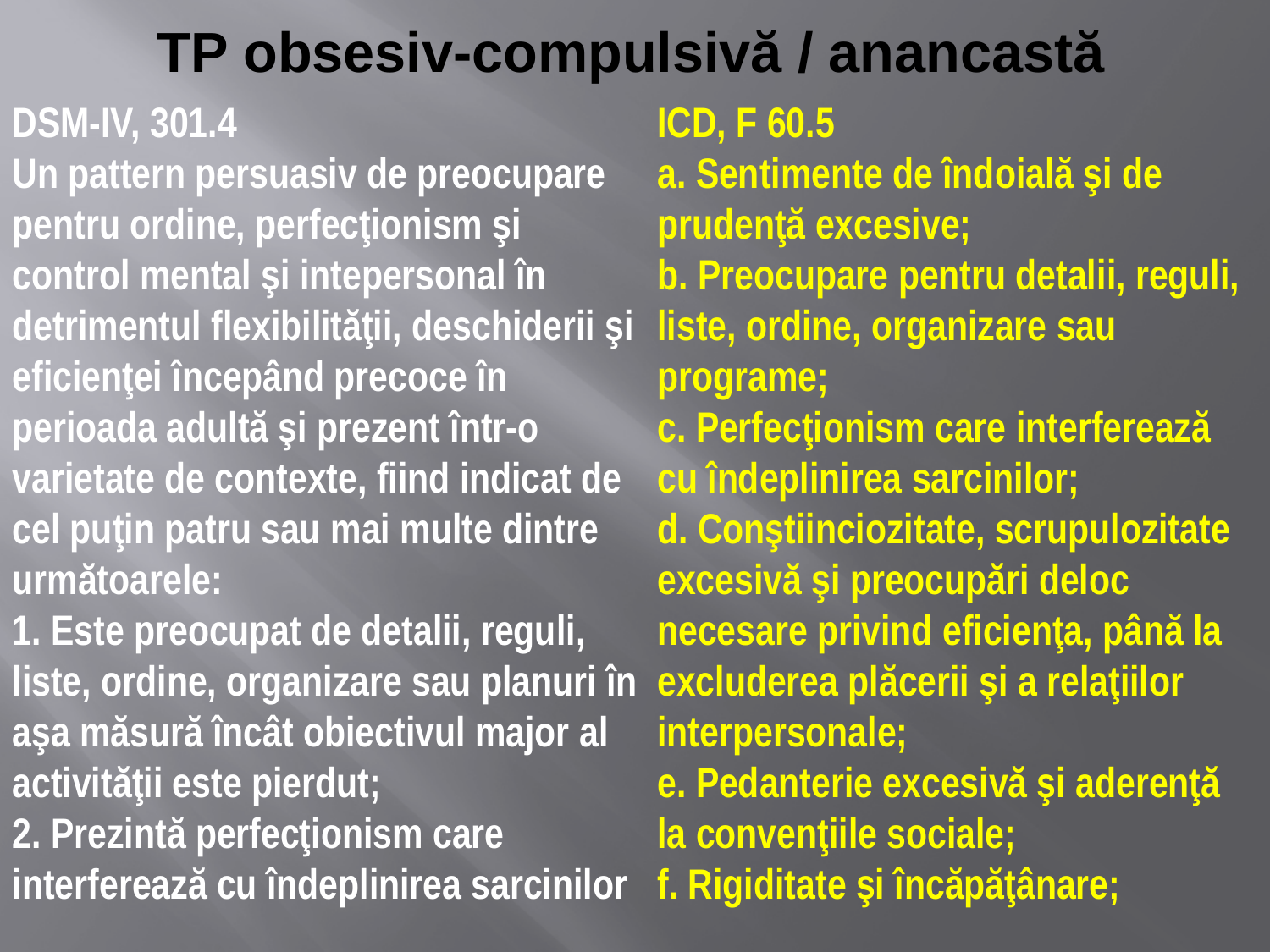

# TP obsesiv-compulsivă / anancastă
DSM-IV, 301.4
Un pattern persuasiv de preocupare pentru ordine, perfecţionism şi control mental şi intepersonal în detrimentul flexibilităţii, deschiderii şi eficienţei începând precoce în perioada adultă şi prezent într-o varietate de contexte, fiind indicat de cel puţin patru sau mai multe dintre următoarele:
1. Este preocupat de detalii, reguli, liste, ordine, organizare sau planuri în aşa măsură încât obiectivul major al activităţii este pierdut;
2. Prezintă perfecţionism care interferează cu îndeplinirea sarcinilor
ICD, F 60.5
a. Sentimente de îndoială şi de prudenţă excesive;
b. Preocupare pentru detalii, reguli, liste, ordine, organizare sau programe;
c. Perfecţionism care interferează cu îndeplinirea sarcinilor;
d. Conştiinciozitate, scrupulozitate excesivă şi preocupări deloc necesare privind eficienţa, până la excluderea plăcerii şi a relaţiilor interpersonale;
e. Pedanterie excesivă şi aderenţă la convenţiile sociale;
f. Rigiditate şi încăpăţânare;